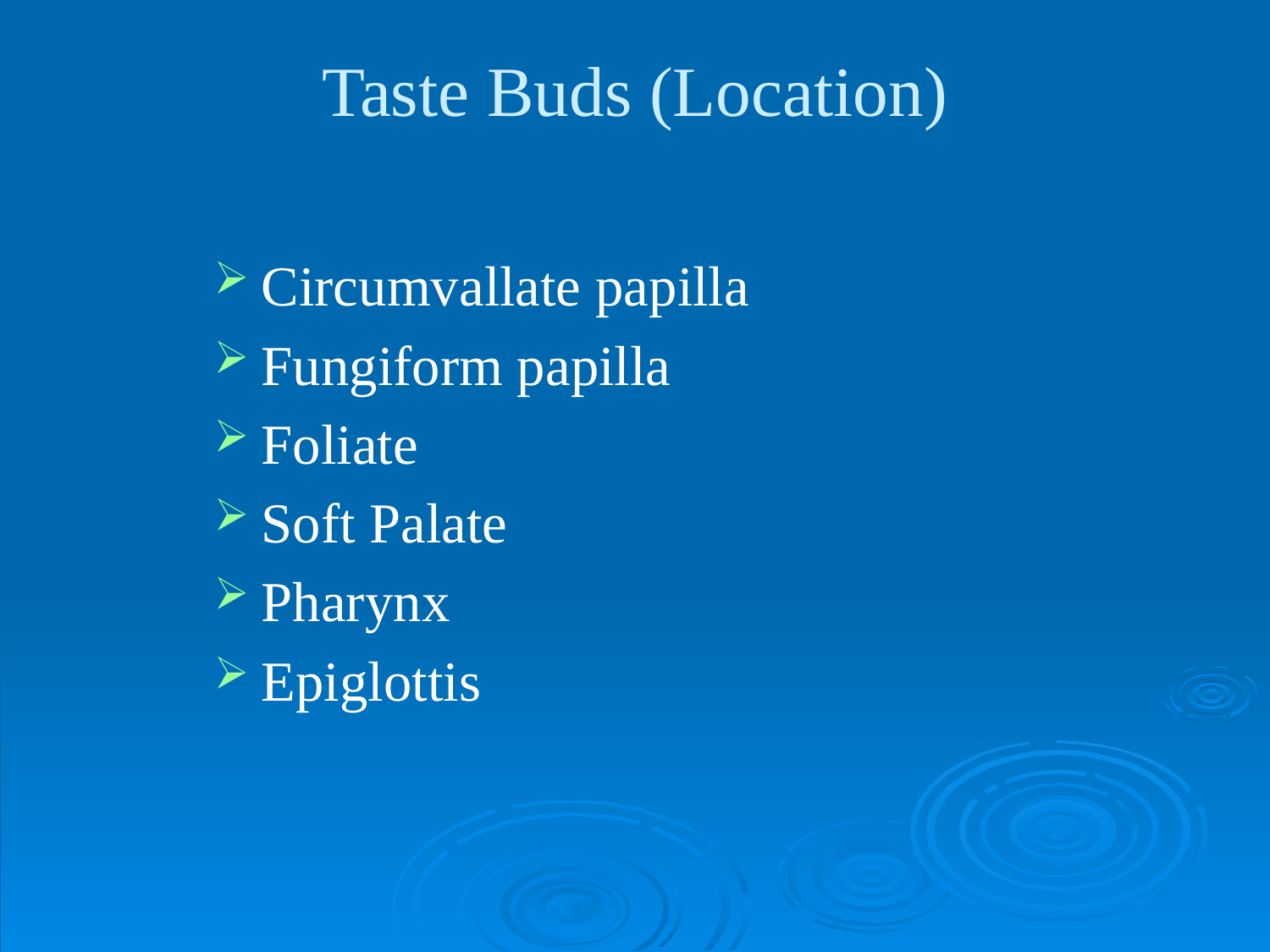

# Taste Buds (Location)
Circumvallate papilla
Fungiform papilla
Foliate
Soft Palate
Pharynx
Epiglottis